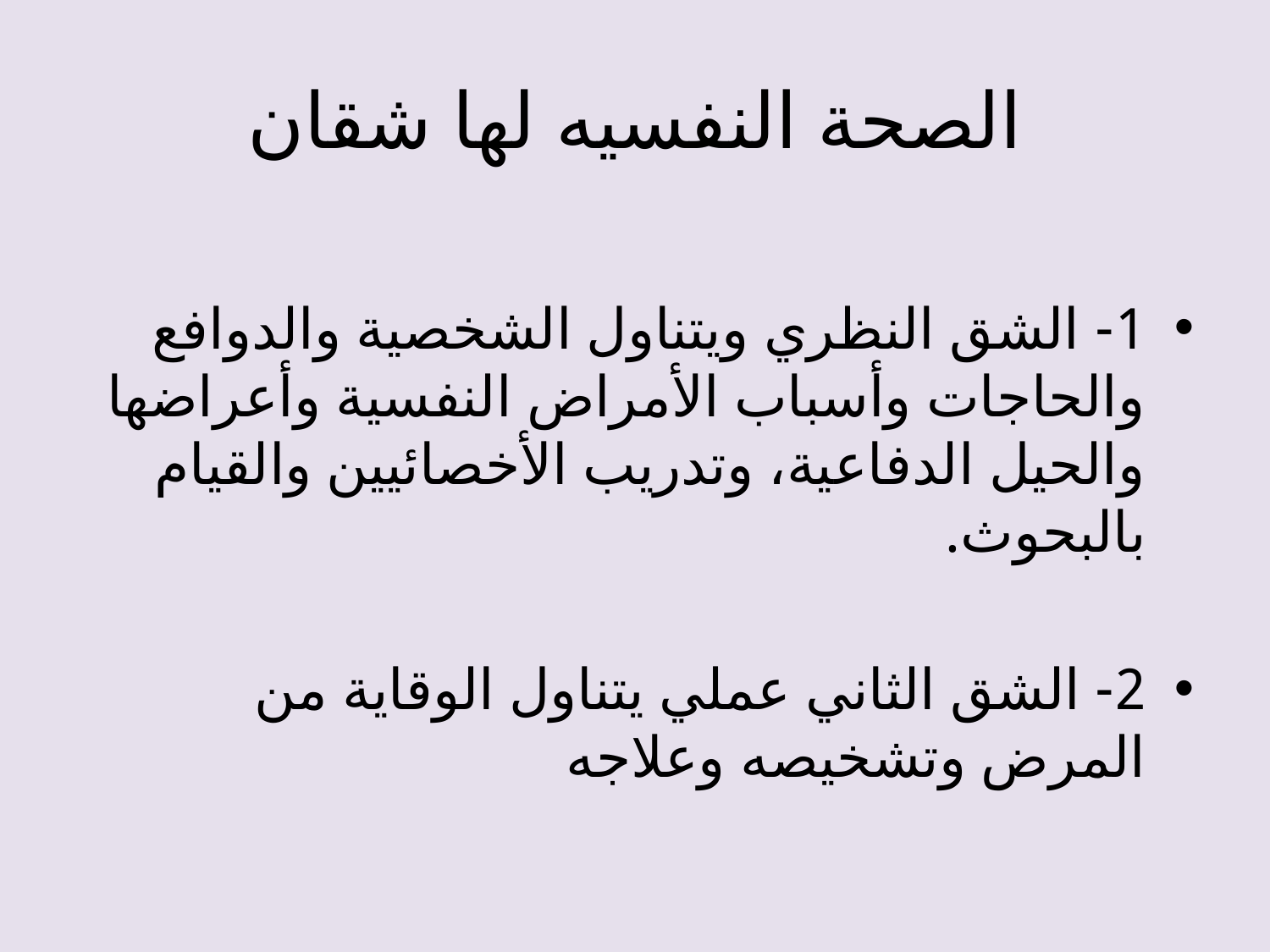

# الصحة النفسيه لها شقان
1- الشق النظري ويتناول الشخصية والدوافع والحاجات وأسباب الأمراض النفسية وأعراضها والحيل الدفاعية، وتدريب الأخصائيين والقيام بالبحوث.

2- الشق الثاني عملي يتناول الوقاية من المرض وتشخيصه وعلاجه